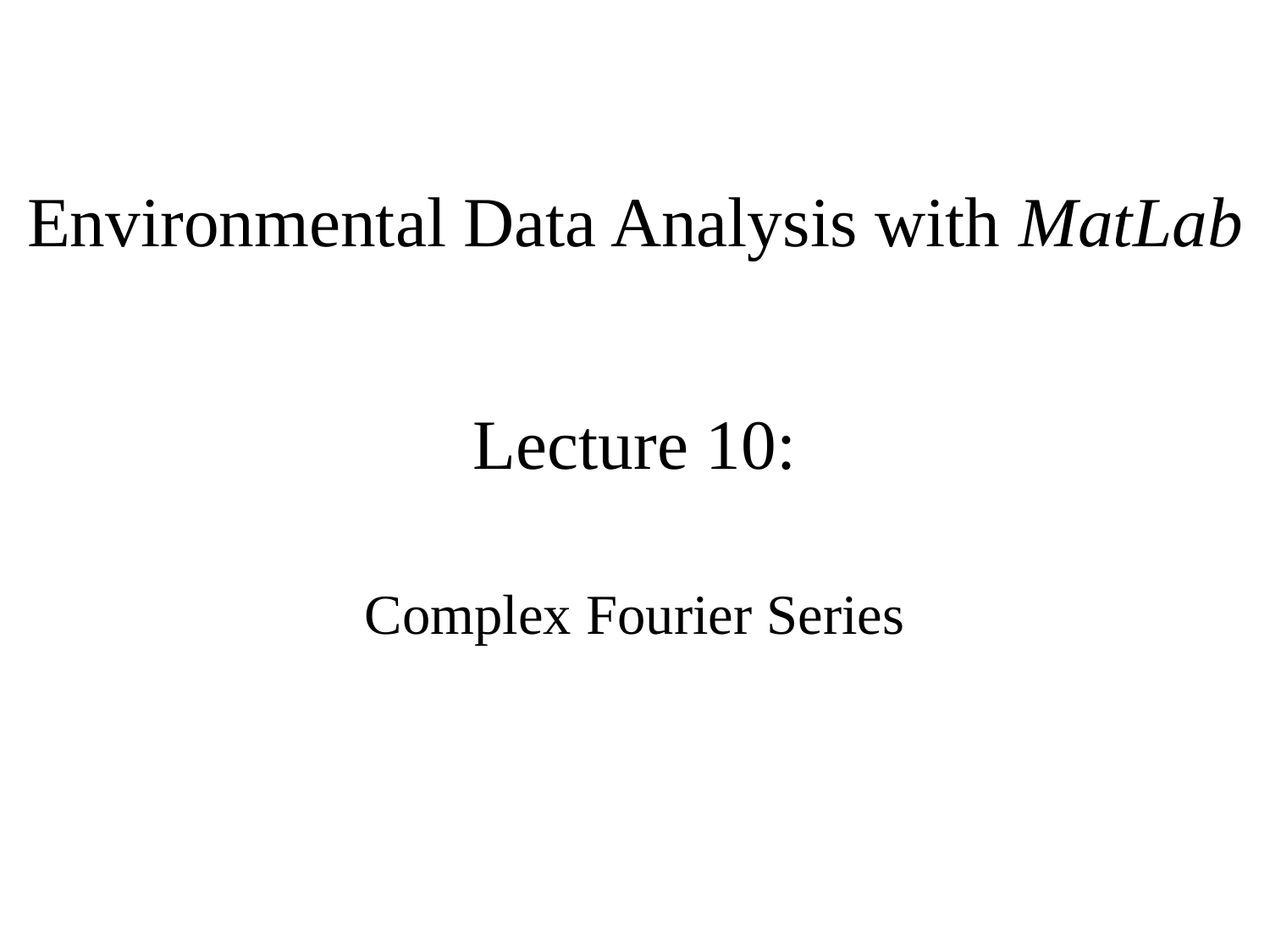

Environmental Data Analysis with MatLab
Lecture 10:

Complex Fourier Series